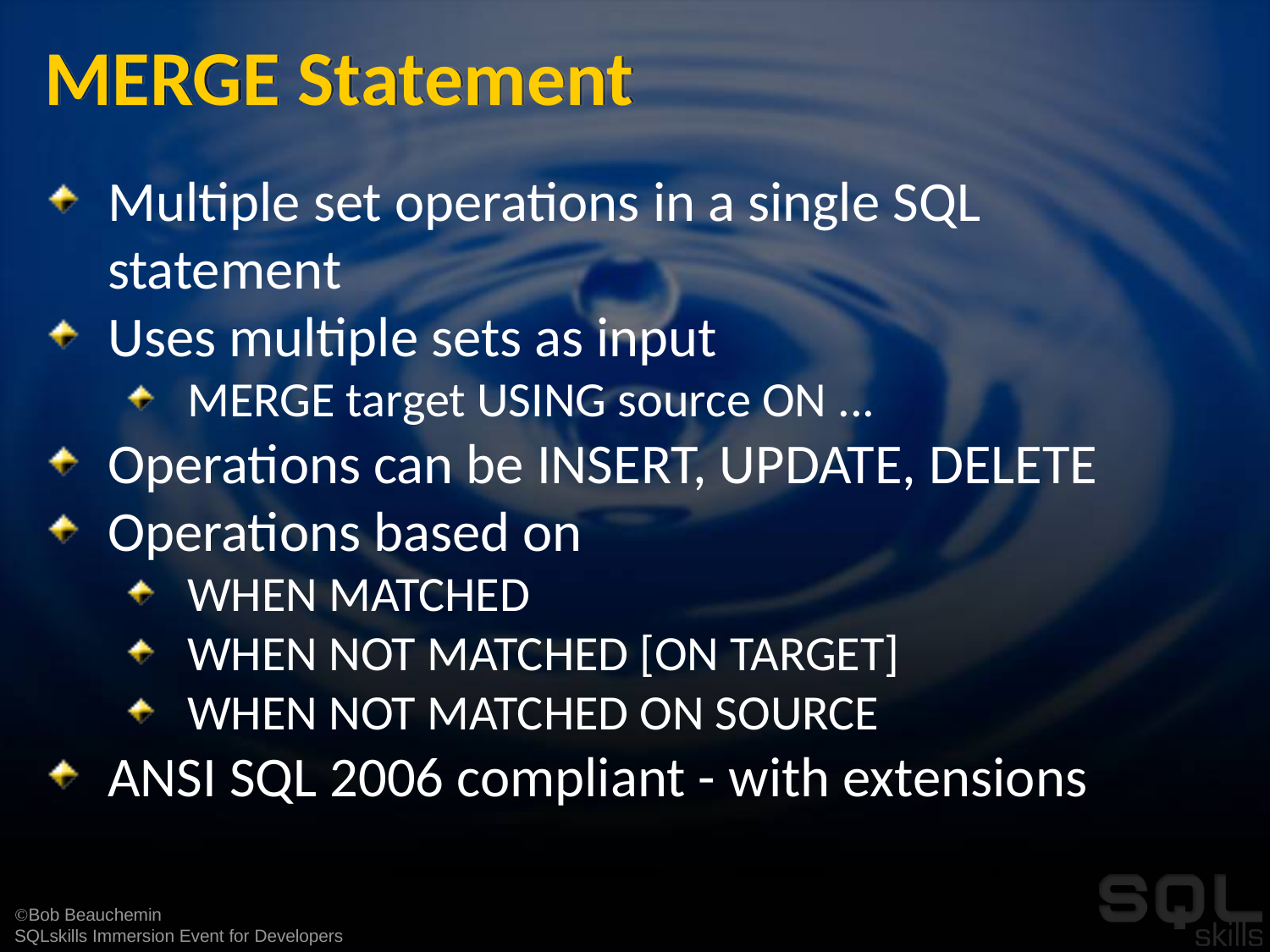

# MERGE Statement
Multiple set operations in a single SQL statement
Uses multiple sets as input
MERGE target USING source ON ...
Operations can be INSERT, UPDATE, DELETE
Operations based on
WHEN MATCHED
WHEN NOT MATCHED [ON TARGET]
WHEN NOT MATCHED ON SOURCE
ANSI SQL 2006 compliant - with extensions